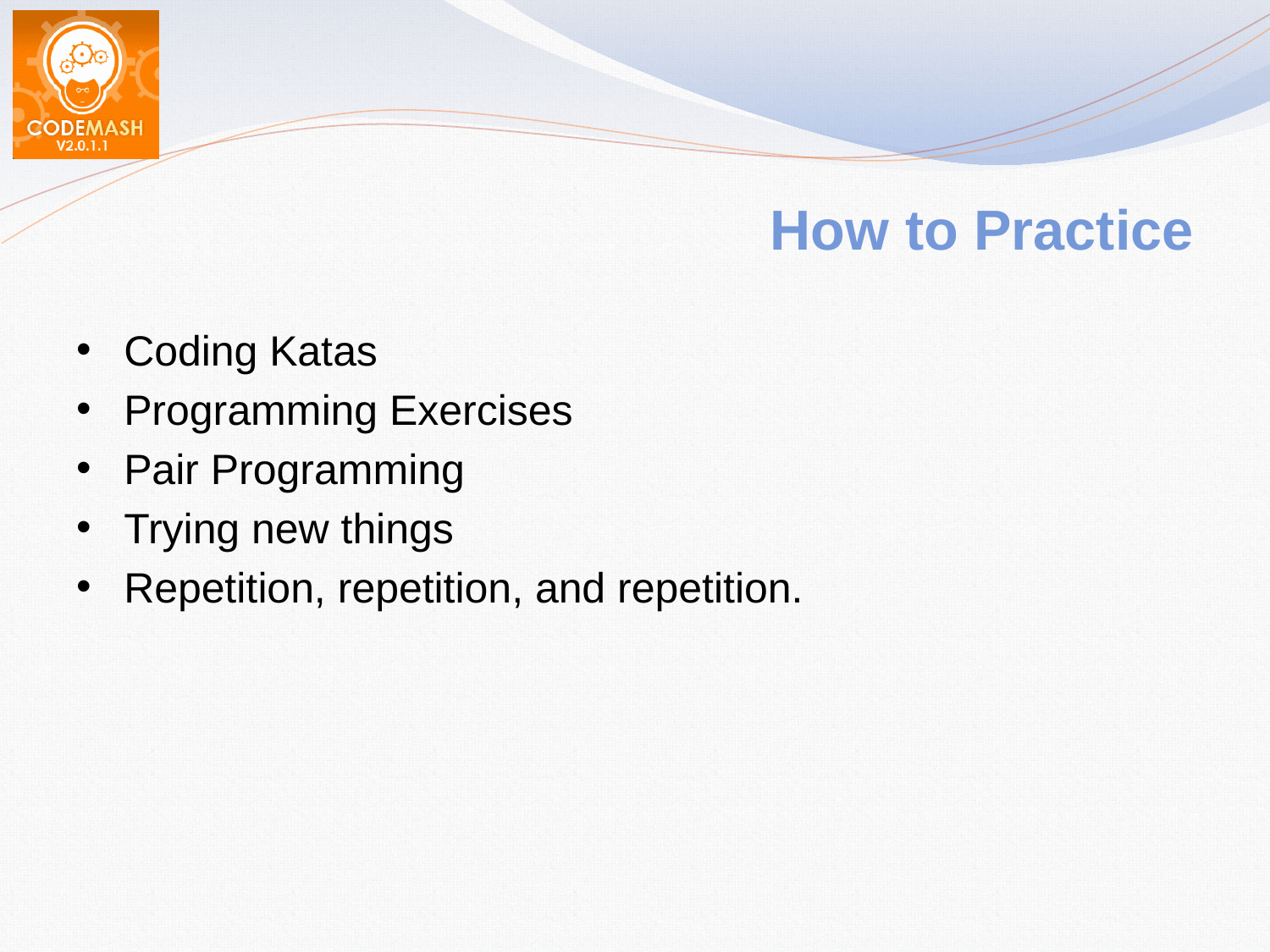

# How to Practice
Coding Katas
Programming Exercises
Pair Programming
Trying new things
Repetition, repetition, and repetition.